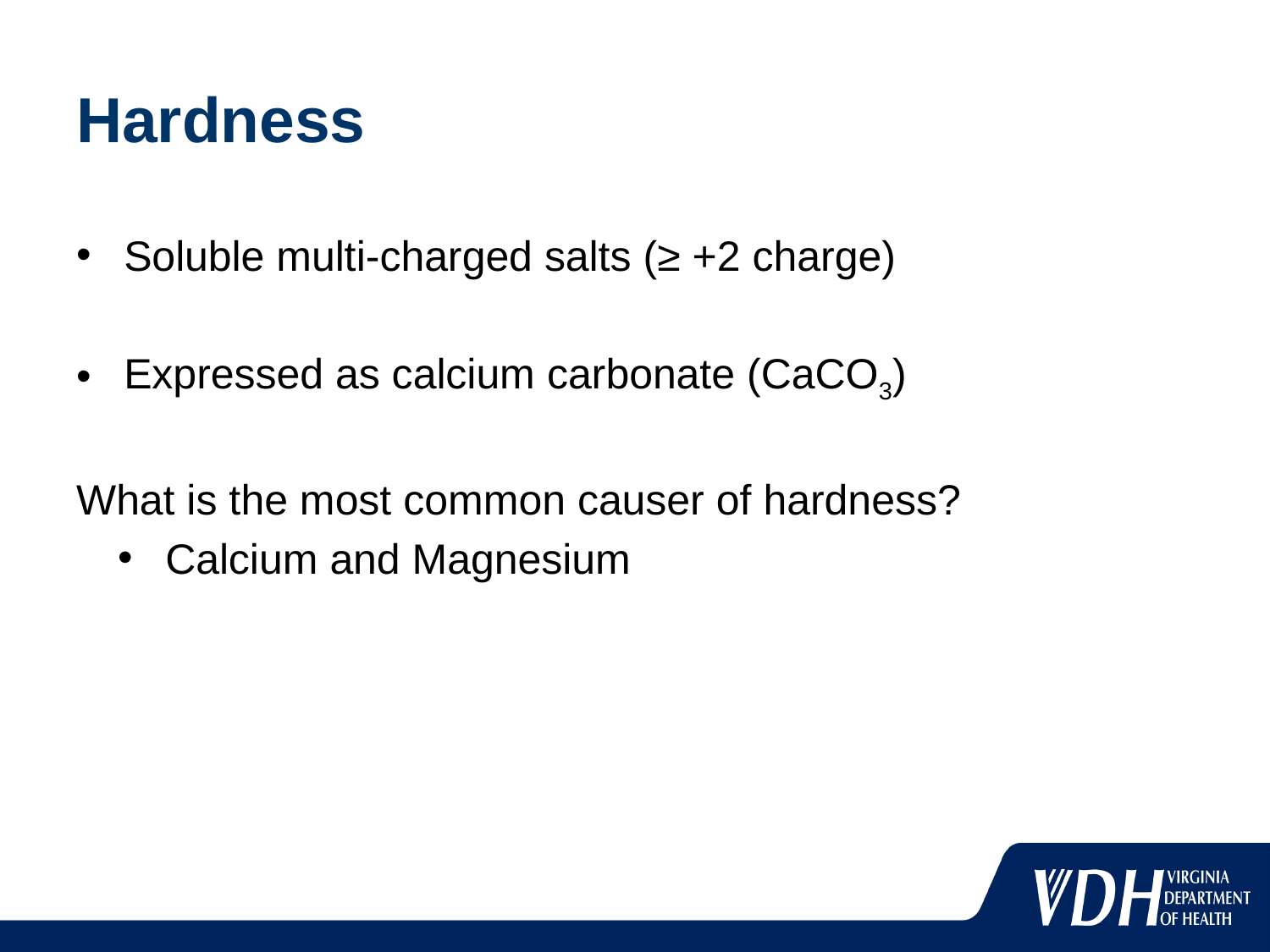

# Hardness
Soluble multi-charged salts (≥ +2 charge)

Expressed as calcium carbonate (CaCO3)

What is the most common causer of hardness?
Calcium and Magnesium